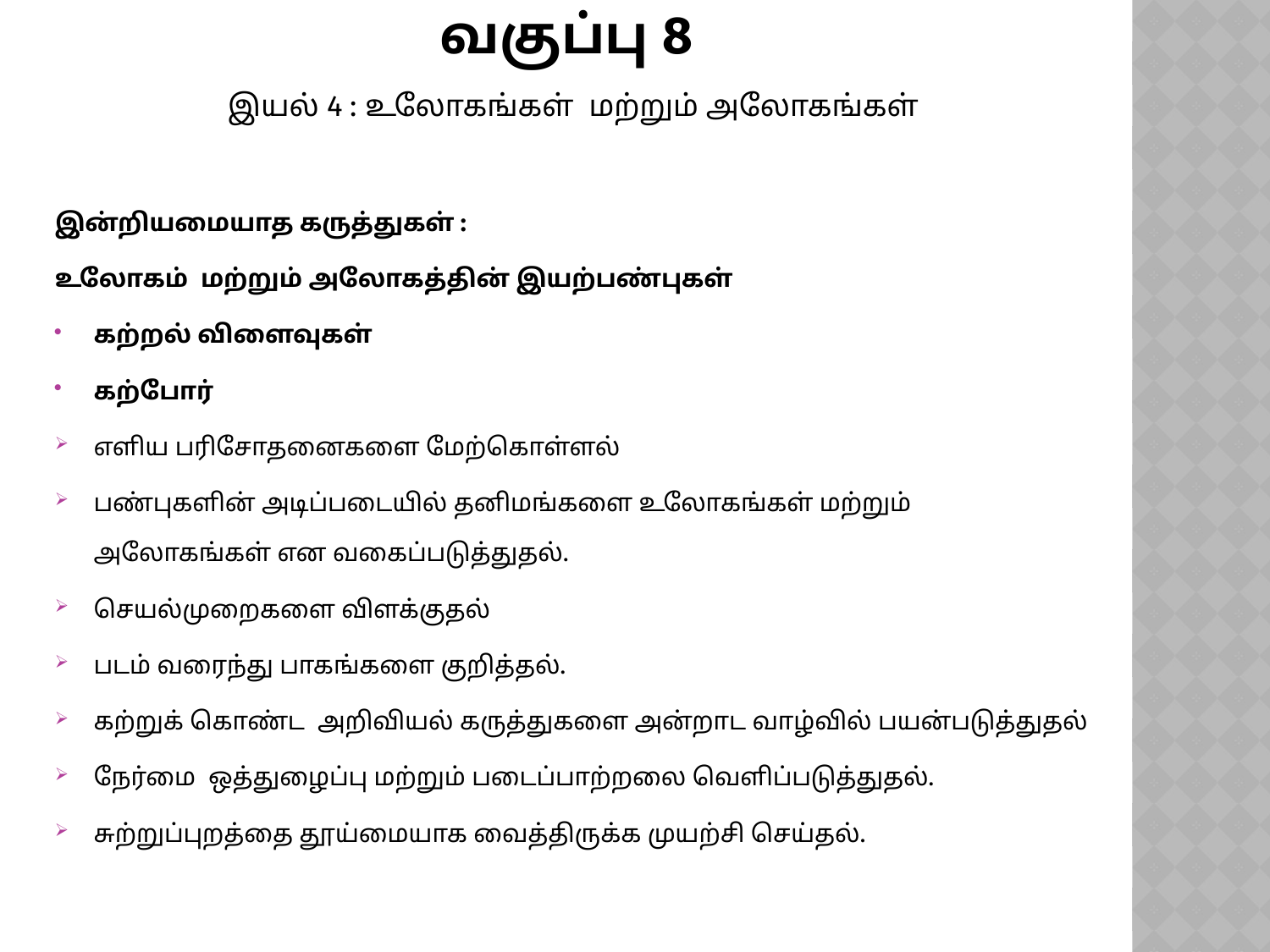

# வகுப்பு 8 இயல் 4 : உலோகங்கள்  மற்றும் அலோகங்கள்
இன்றியமையாத கருத்துகள் :
உலோகம்  மற்றும் அலோகத்தின் இயற்பண்புகள்
கற்றல் விளைவுகள்
கற்போர்
எளிய பரிசோதனைகளை மேற்கொள்ளல்
பண்புகளின் அடிப்படையில் தனிமங்களை உலோகங்கள் மற்றும் அலோகங்கள் என வகைப்படுத்துதல்.
செயல்முறைகளை விளக்குதல்
படம் வரைந்து பாகங்களை குறித்தல்.
கற்றுக் கொண்ட  அறிவியல் கருத்துகளை அன்றாட வாழ்வில் பயன்படுத்துதல்
நேர்மை  ஒத்துழைப்பு மற்றும் படைப்பாற்றலை வெளிப்படுத்துதல்.
சுற்றுப்புறத்தை தூய்மையாக வைத்திருக்க முயற்சி செய்தல்.